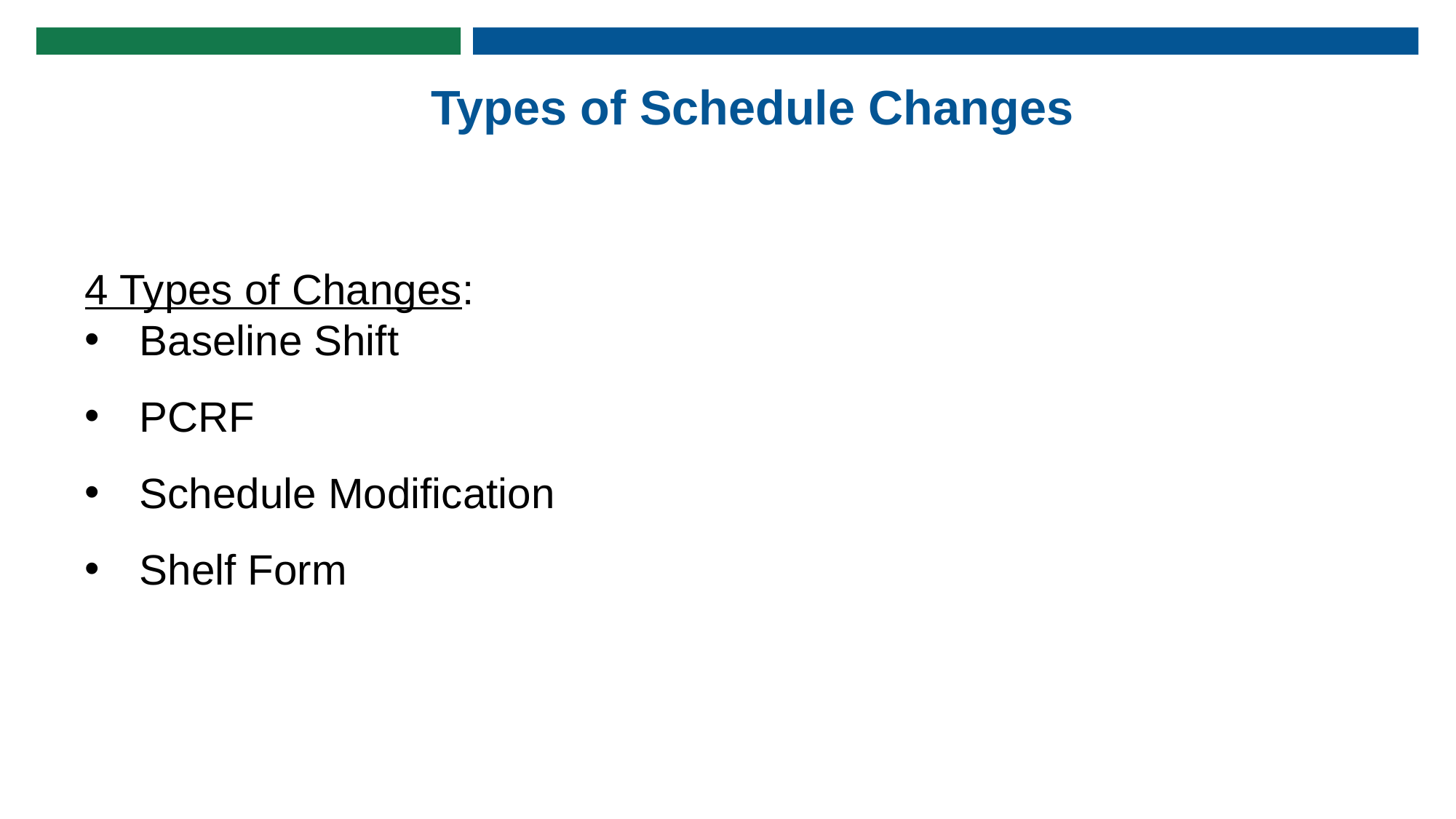

Types of Schedule Changes
4 Types of Changes:
Baseline Shift

PCRF

Schedule Modification

Shelf Form